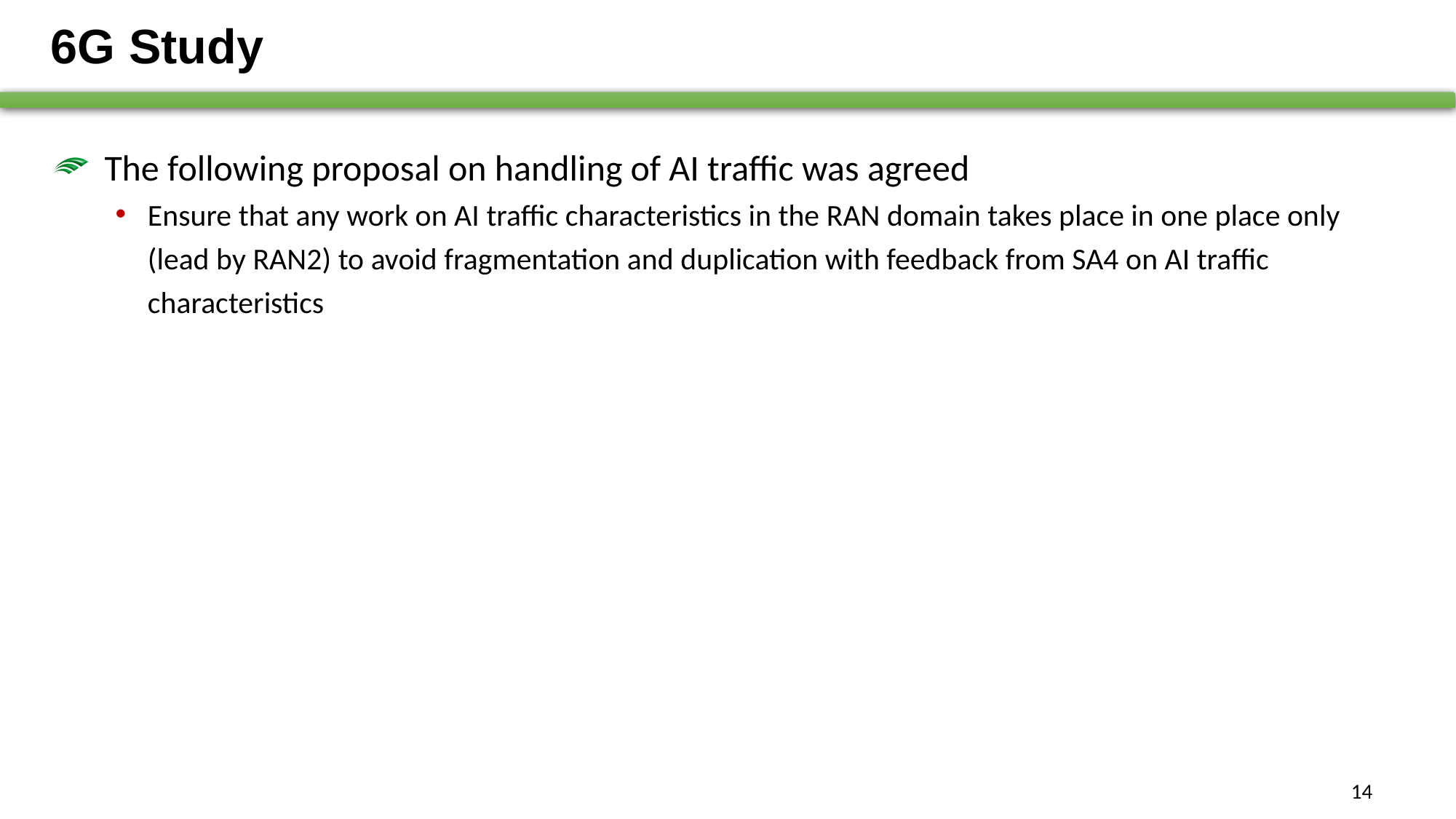

# 6G Study
The following proposal on handling of AI traffic was agreed
Ensure that any work on AI traffic characteristics in the RAN domain takes place in one place only (lead by RAN2) to avoid fragmentation and duplication with feedback from SA4 on AI traffic characteristics